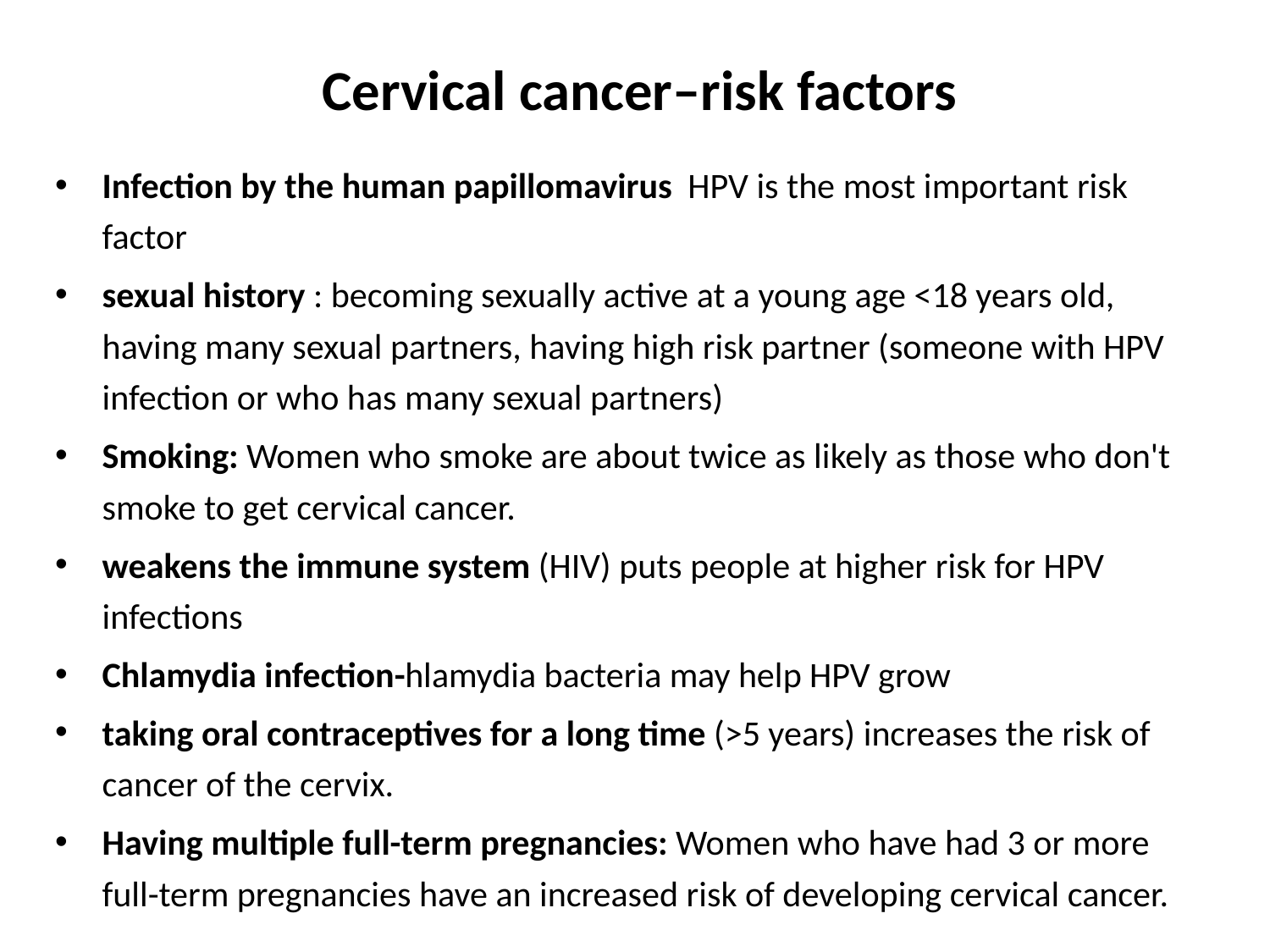

# Cervical cancer–risk factors
Infection by the human papillomavirus  HPV is the most important risk factor
sexual history : becoming sexually active at a young age <18 years old, having many sexual partners, having high risk partner (someone with HPV infection or who has many sexual partners)
Smoking: Women who smoke are about twice as likely as those who don't smoke to get cervical cancer.
weakens the immune system (HIV) puts people at higher risk for HPV infections
Chlamydia infection-hlamydia bacteria may help HPV grow
taking oral contraceptives for a long time (>5 years) increases the risk of cancer of the cervix.
Having multiple full-term pregnancies: Women who have had 3 or more full-term pregnancies have an increased risk of developing cervical cancer.